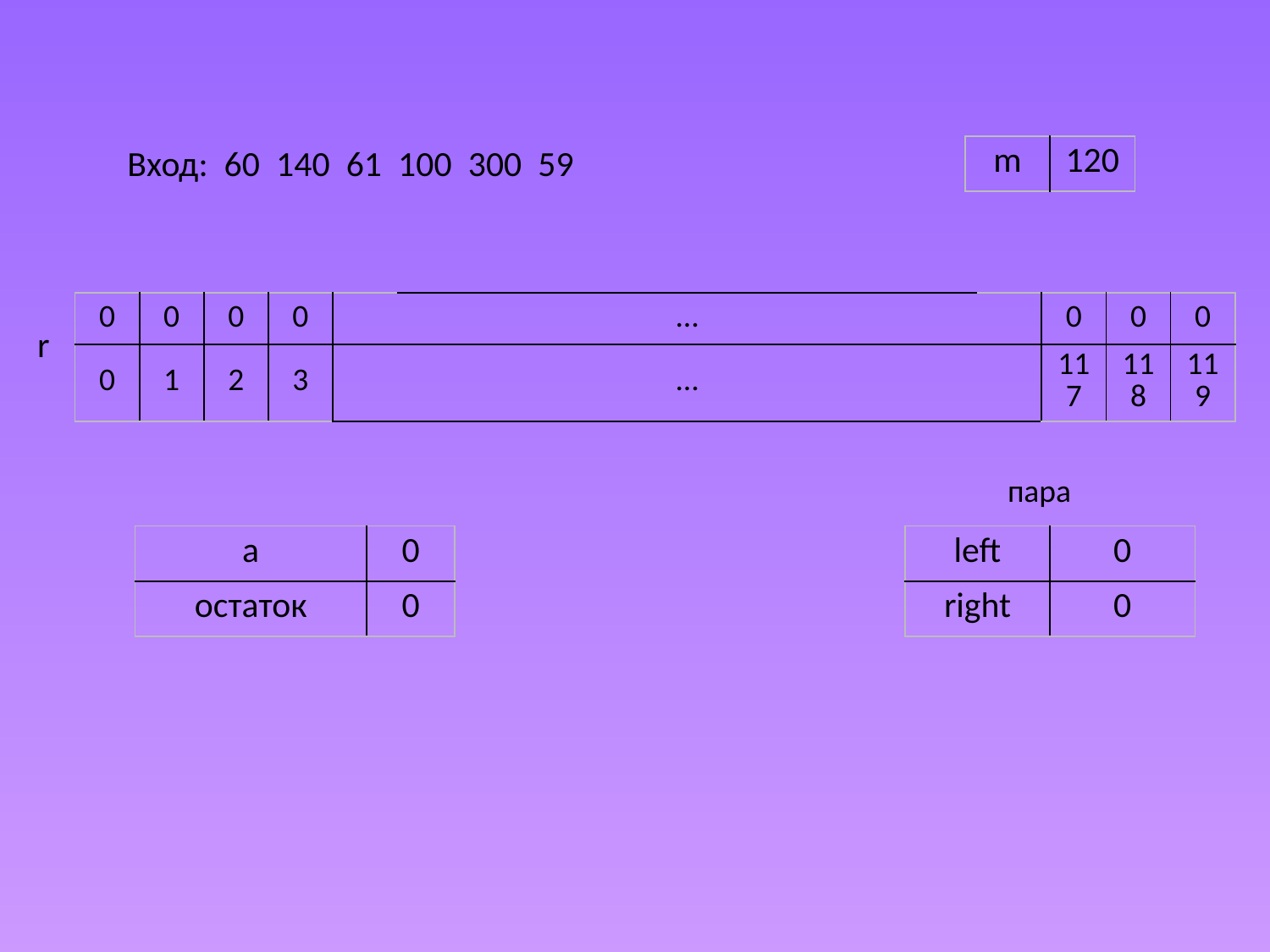

Вход:  60  140  61  100  300  59
| m | 120 |
| --- | --- |
| 0 | 0 | 0 | 0 |  |  |  |  |  | … |  |  |  |  |  | 0 | 0 | 0 |
| --- | --- | --- | --- | --- | --- | --- | --- | --- | --- | --- | --- | --- | --- | --- | --- | --- | --- |
| 0 | 1 | 2 | 3 |  |  |  |  |  | … |  |  |  |  |  | 117 | 118 | 119 |
r
пара
| a | 0 |
| --- | --- |
| остаток | 0 |
| left | 0 |
| --- | --- |
| right | 0 |